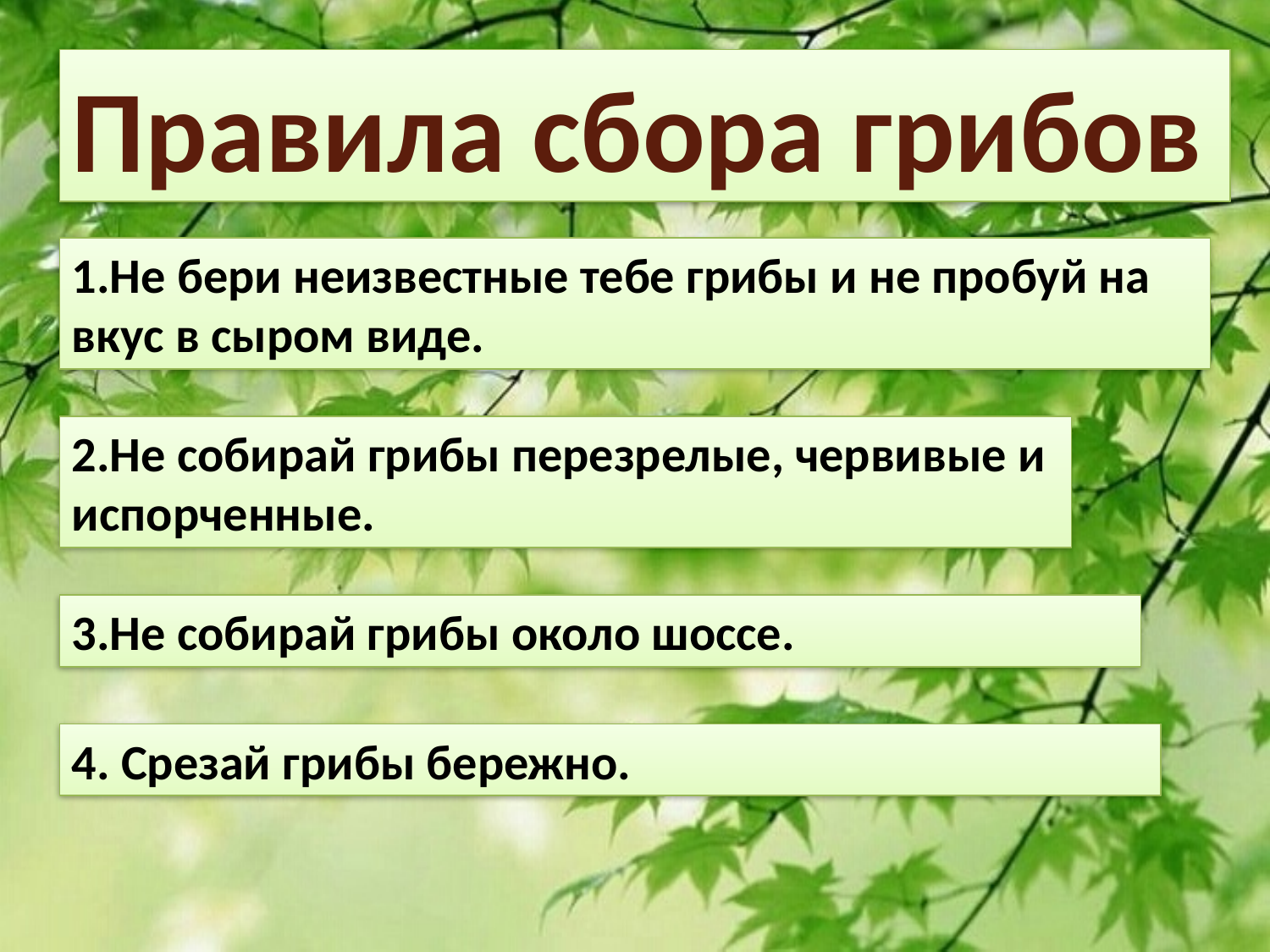

Правила сбора грибов
1.Не бери неизвестные тебе грибы и не пробуй на вкус в сыром виде.
2.Не собирай грибы перезрелые, червивые и испорченные.
3.Не собирай грибы около шоссе.
4. Срезай грибы бережно.